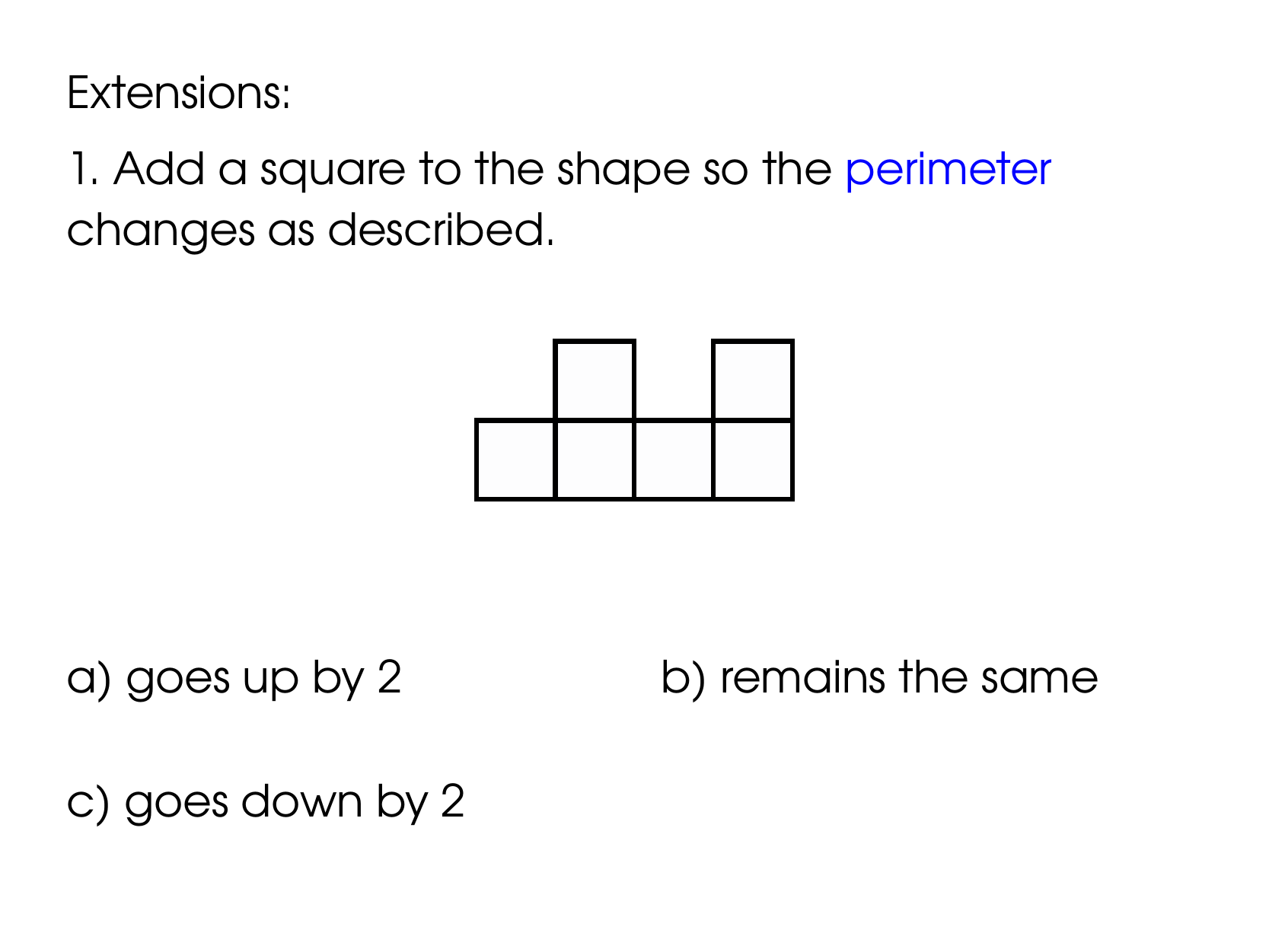

Extensions:
1. Add a square to the shape so the perimeter changes as described.

a) goes up by 2
b) remains the same
c) goes down by 2